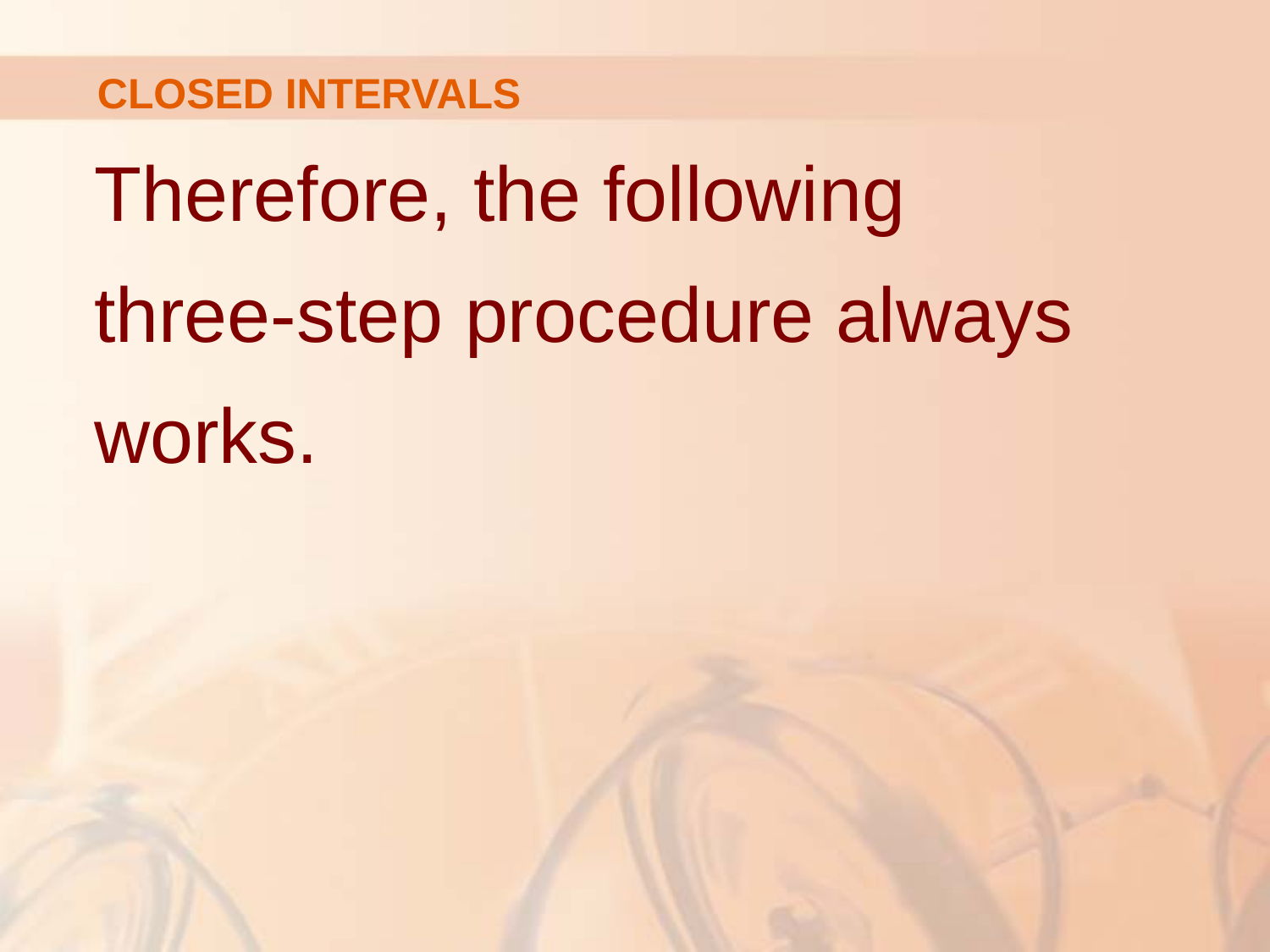

# CLOSED INTERVALS
Therefore, the following
three-step procedure always works.